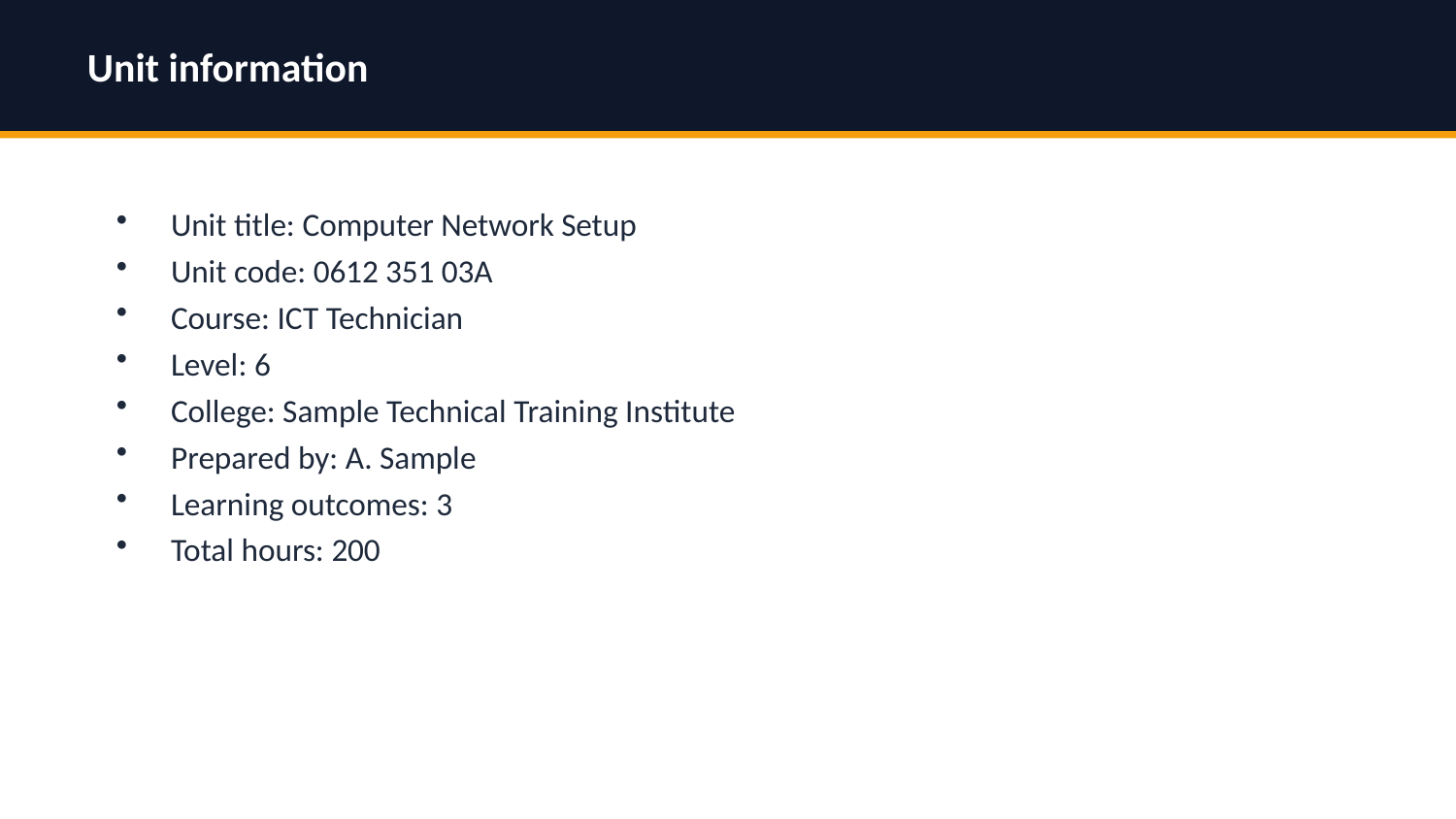

Unit information

Unit title: Computer Network Setup
Unit code: 0612 351 03A
Course: ICT Technician
Level: 6
College: Sample Technical Training Institute
Prepared by: A. Sample
Learning outcomes: 3
Total hours: 200